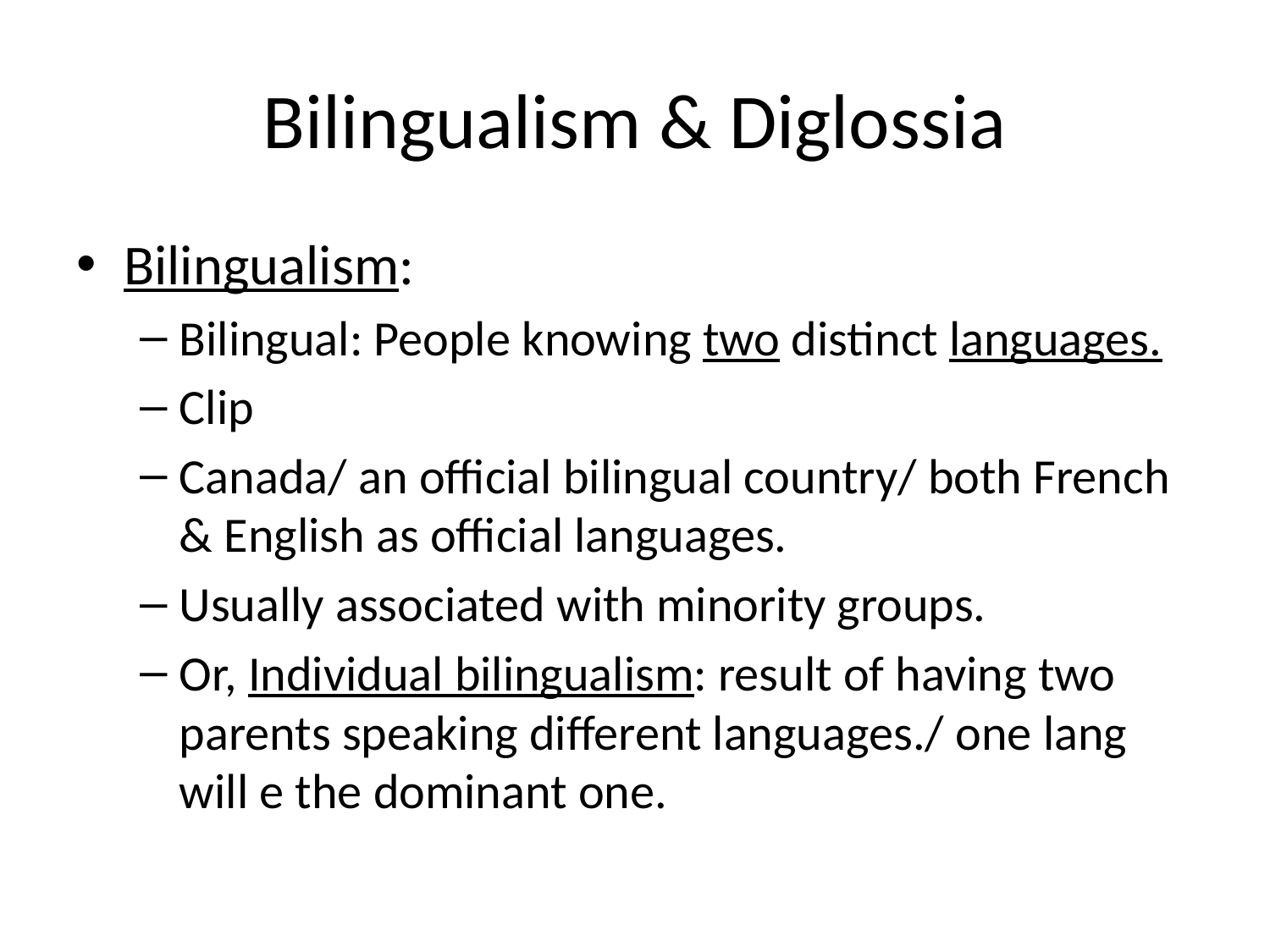

# Bilingualism & Diglossia
Bilingualism:
Bilingual: People knowing two distinct languages.
Clip
Canada/ an official bilingual country/ both French & English as official languages.
Usually associated with minority groups.
Or, Individual bilingualism: result of having two parents speaking different languages./ one lang will e the dominant one.